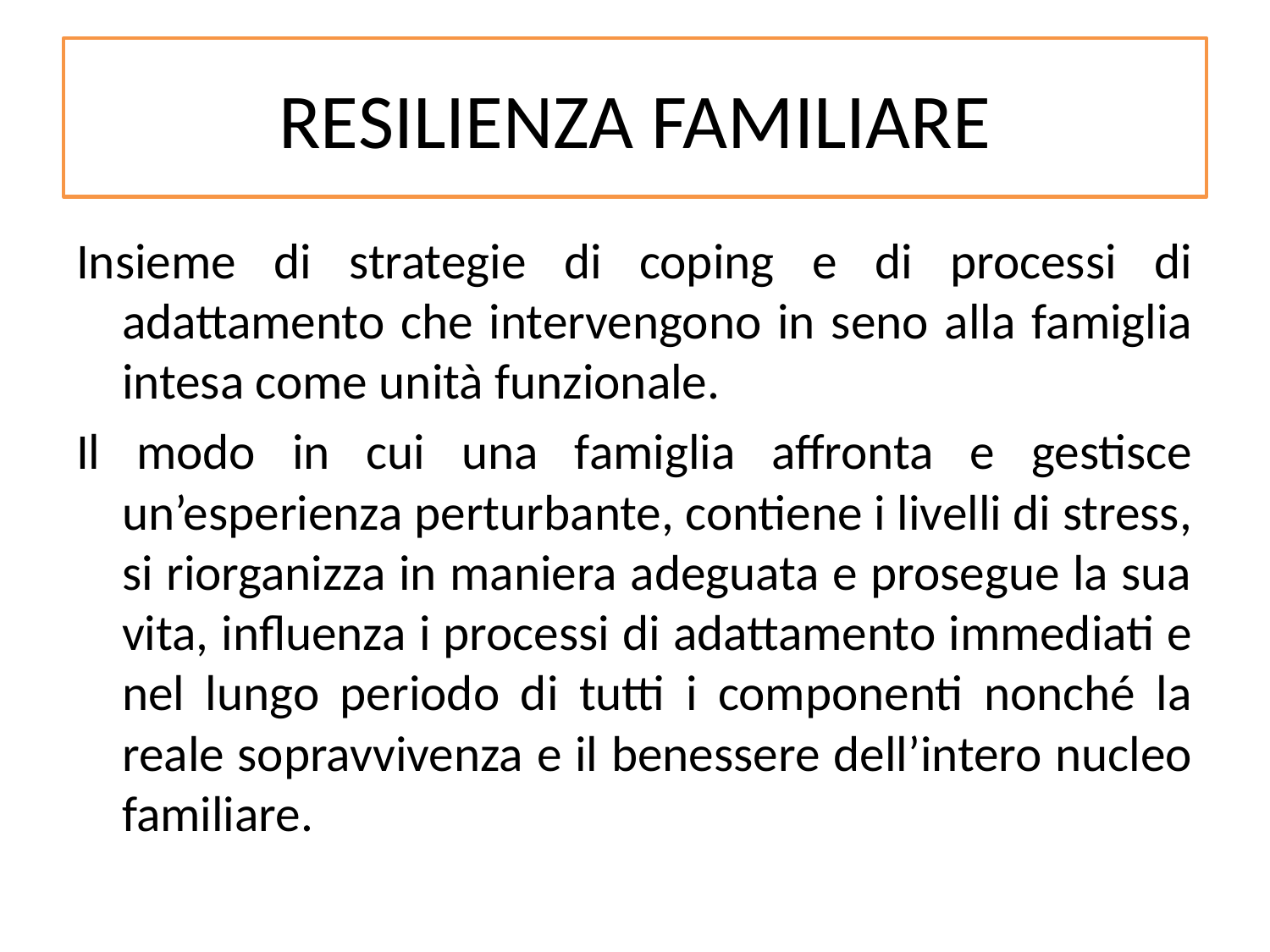

# RESILIENZA FAMILIARE
Insieme di strategie di coping e di processi di adattamento che intervengono in seno alla famiglia intesa come unità funzionale.
Il modo in cui una famiglia affronta e gestisce un’esperienza perturbante, contiene i livelli di stress, si riorganizza in maniera adeguata e prosegue la sua vita, influenza i processi di adattamento immediati e nel lungo periodo di tutti i componenti nonché la reale sopravvivenza e il benessere dell’intero nucleo familiare.